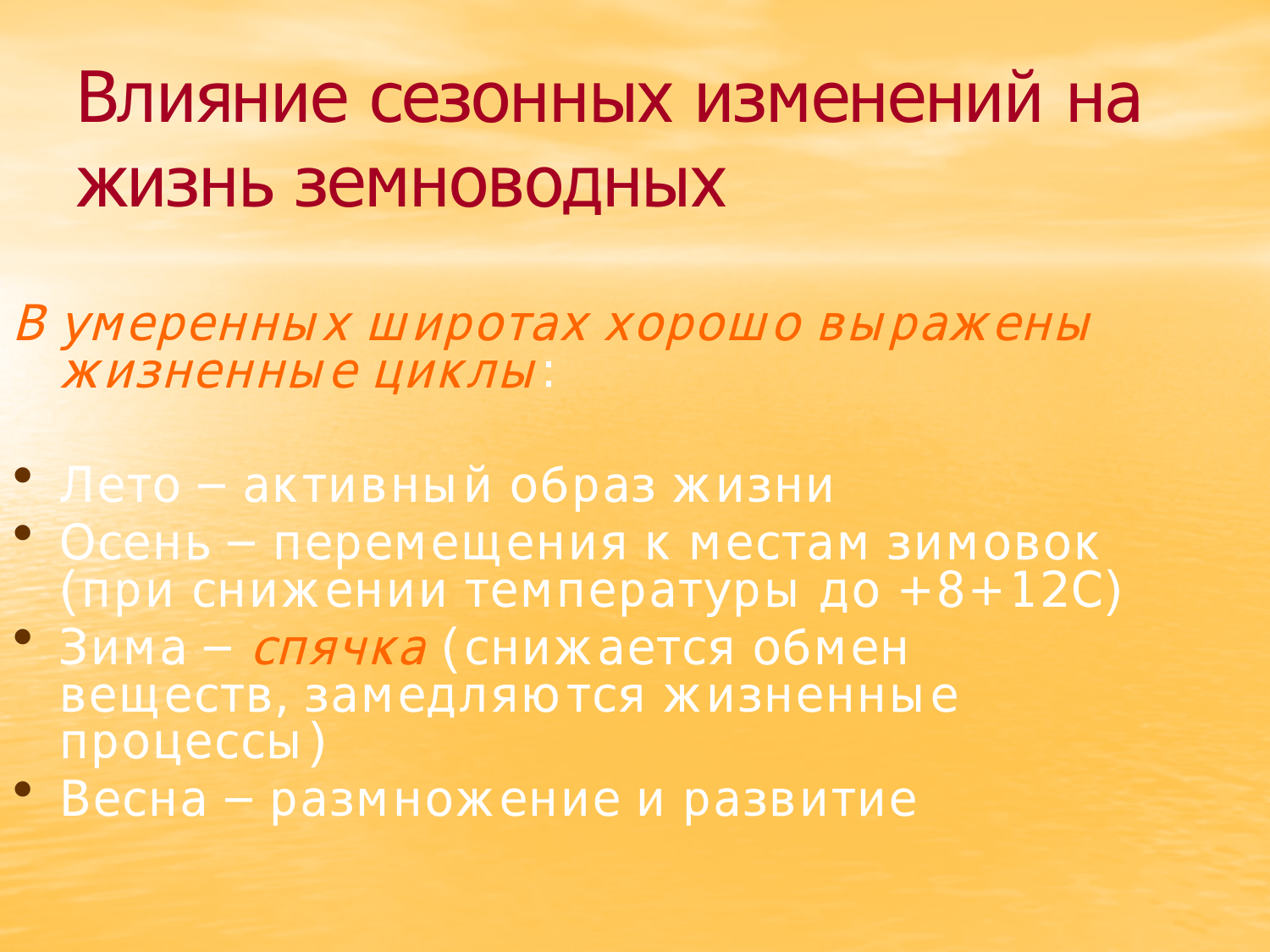

# Влияние сезонных изменений на жизнь земноводных
В умеренных широтах хорошо выражены жизненные циклы:

Лето – активный образ жизни
Осень – перемещения к местам зимовок (при снижении температуры до +8+12С)
Зима – спячка (снижается обмен веществ, замедляются жизненные процессы)
Весна – размножение и развитие